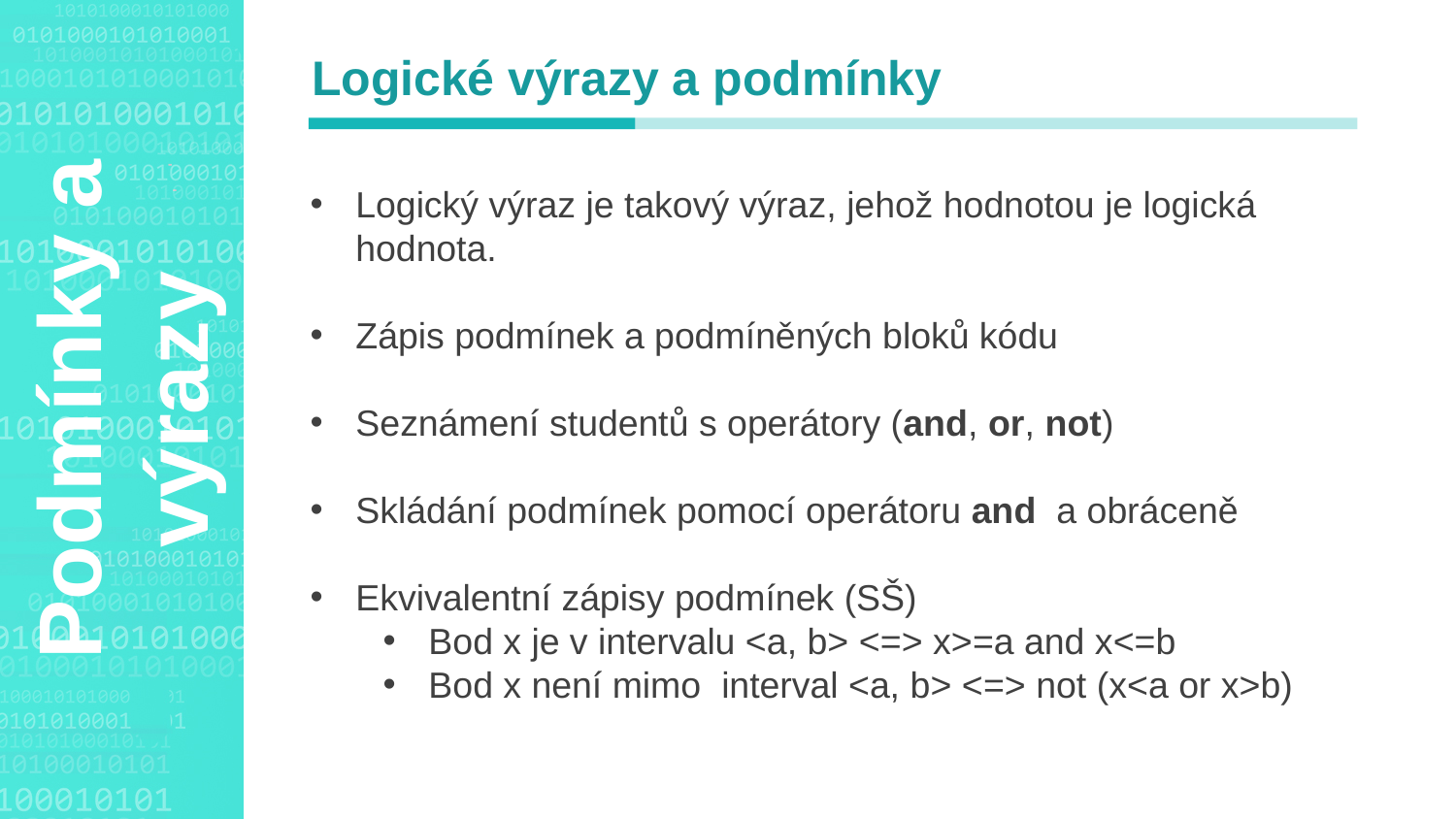

Logické výrazy a podmínky

Logický výraz je takový výraz, jehož hodnotou je logická hodnota.

Zápis podmínek a podmíněných bloků kódu

Seznámení studentů s operátory (and, or, not)

Skládání podmínek pomocí operátoru and  a obráceně

Ekvivalentní zápisy podmínek (SŠ)
Bod x je v intervalu <a, b> <=> x>=a and x<=b
Bod x není mimo  interval <a, b> <=> not (x<a or x>b)

Agenda Style

Podmínky a výrazy